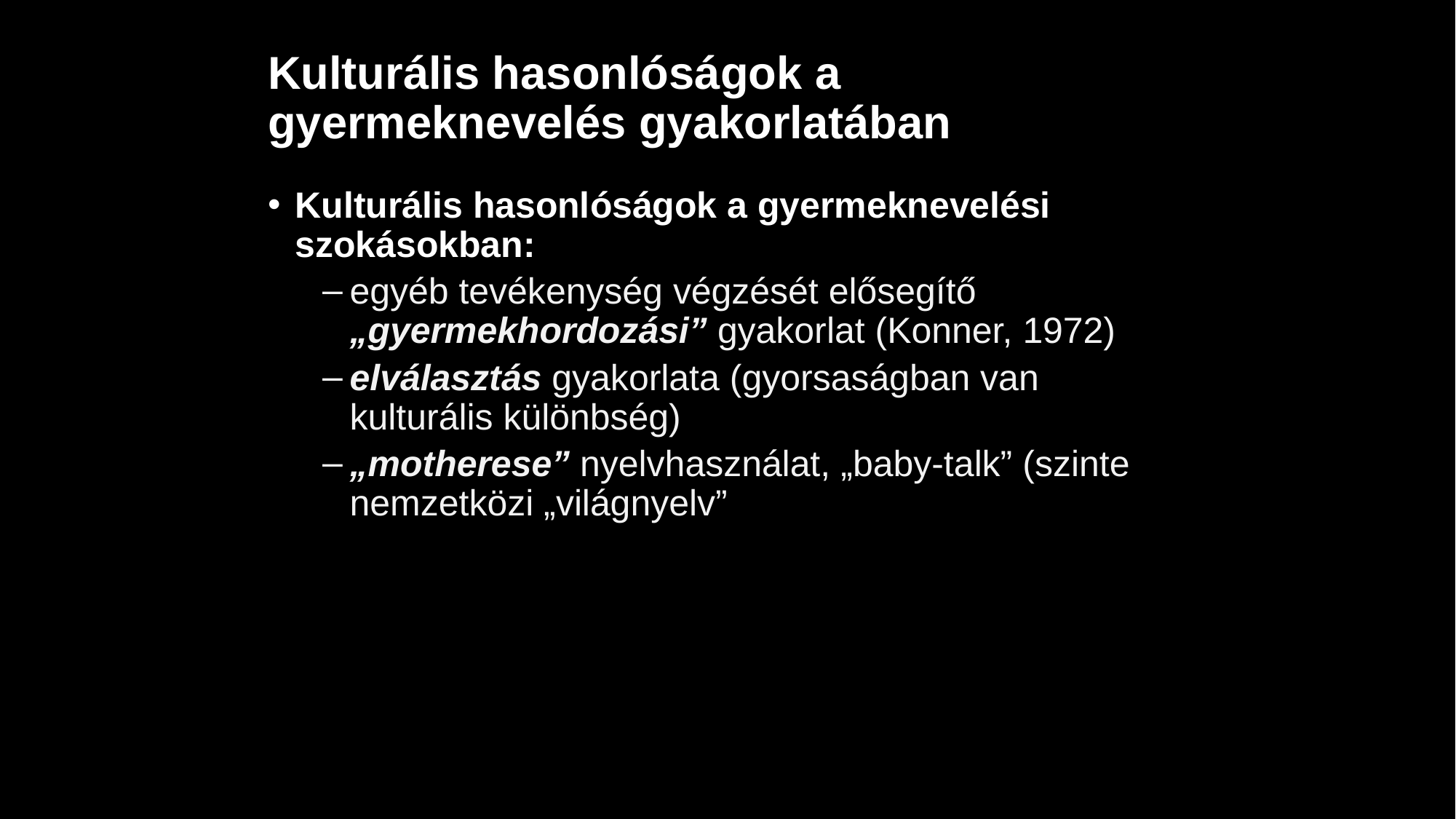

# Kulturális hasonlóságok a gyermeknevelés gyakorlatában
Kulturális hasonlóságok a gyermeknevelési szokásokban:
egyéb tevékenység végzését elősegítő „gyermekhordozási” gyakorlat (Konner, 1972)
elválasztás gyakorlata (gyorsaságban van kulturális különbség)
„motherese” nyelvhasználat, „baby-talk” (szinte nemzetközi „világnyelv”